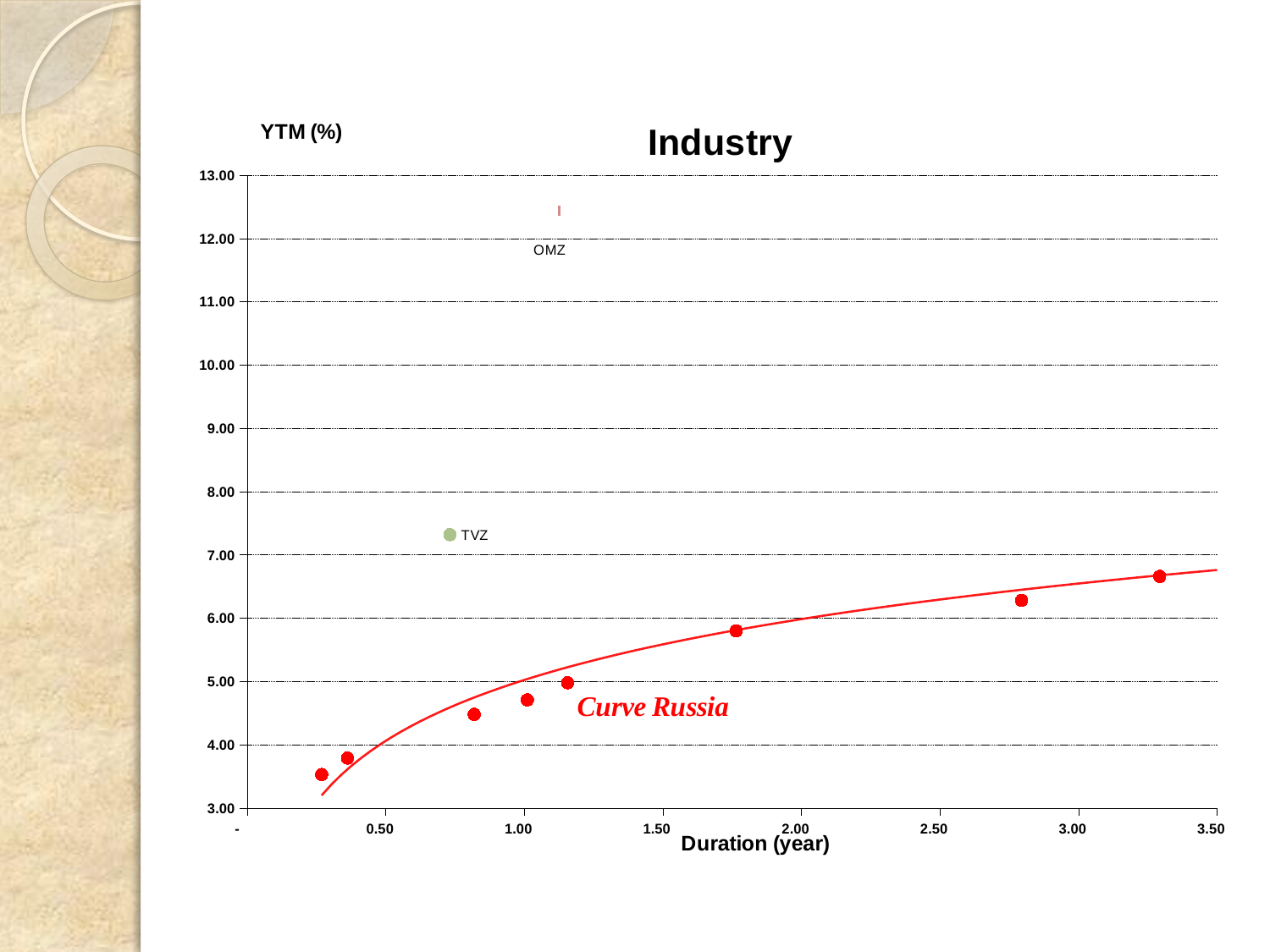

### Chart: Industry

| Category | Transmashholding | Arsenal | Avtovaz |  | Arsenal | OMZ | Sukhoi | Energomash |  | Sollers | UMPO | Proton | Sollers | Irkut |  |  |  |  |  |  |  |  |  |  |  |  |  |  |  |  |  |  |  |  |  |  |  |  |  |  |  | TVZ | Arsenal | OMZ |
|---|---|---|---|---|---|---|---|---|---|---|---|---|---|---|---|---|---|---|---|---|---|---|---|---|---|---|---|---|---|---|---|---|---|---|---|---|---|---|---|---|---|---|---|---|